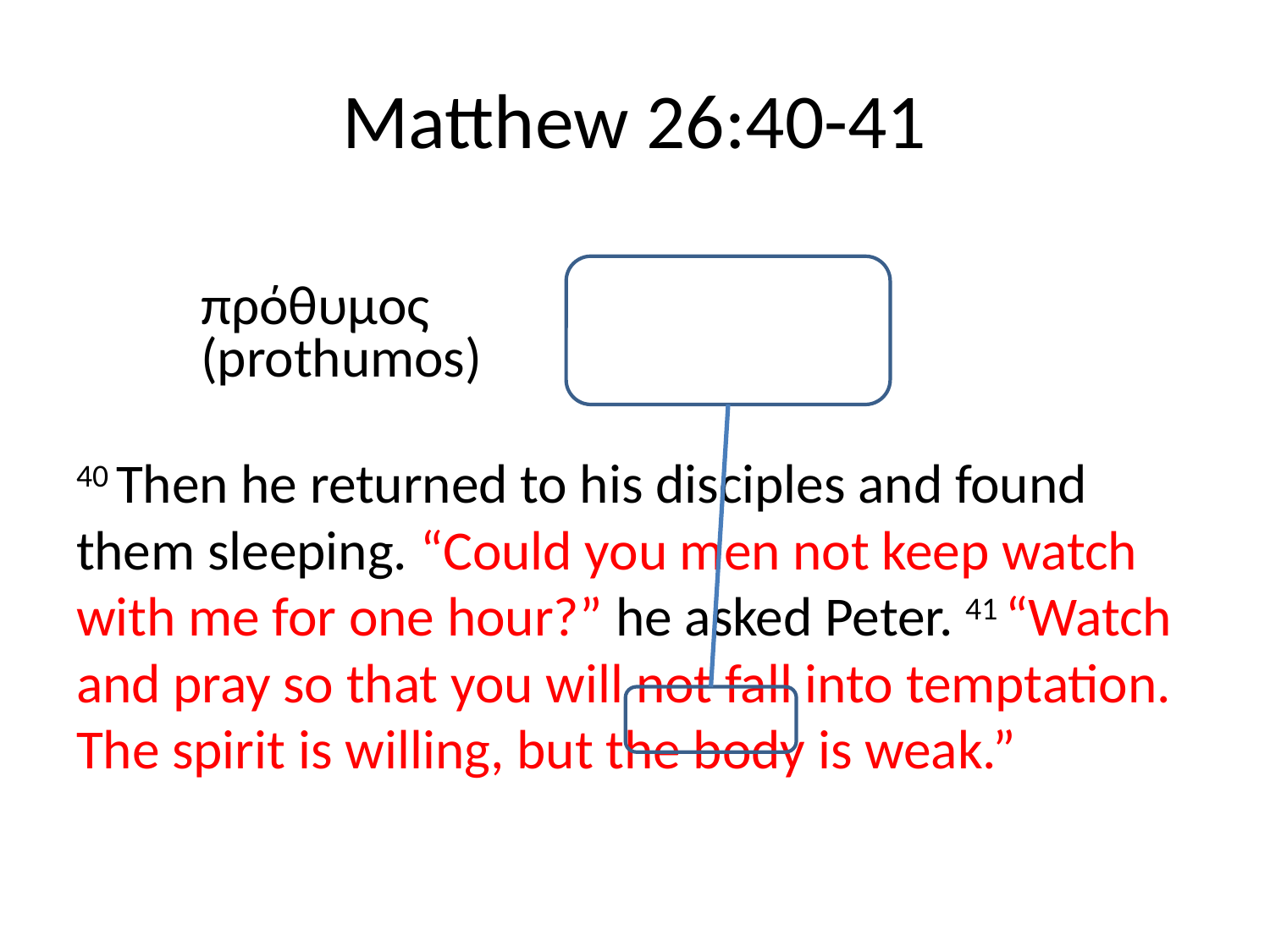

# Matthew 26:40-41

				πρόθυμος
				(prothumos)

40 Then he returned to his disciples and found them sleeping. “Could you men not keep watch with me for one hour?” he asked Peter. 41 “Watch and pray so that you will not fall into temptation. The spirit is willing, but the body is weak.”